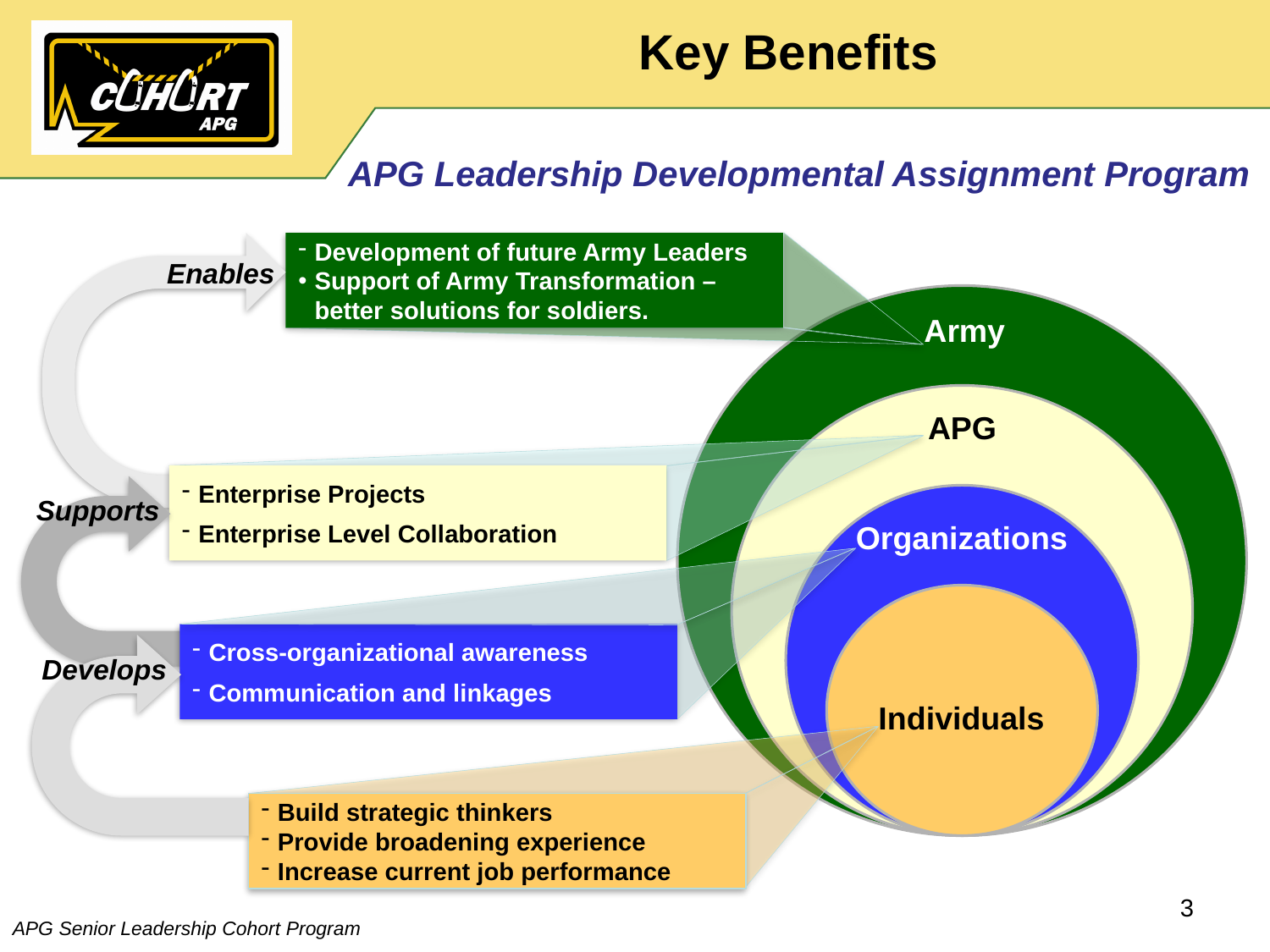

# Key Benefits
APG Leadership Developmental Assignment Program
Development of future Army Leaders
Support of Army Transformation – better solutions for soldiers.

Enables

Army

APG

Organizations

Individuals

Enterprise Projects
Enterprise Level Collaboration

Supports

Cross-organizational awareness
Communication and linkages

Develops

Build strategic thinkers
Provide broadening experience
Increase current job performance
3